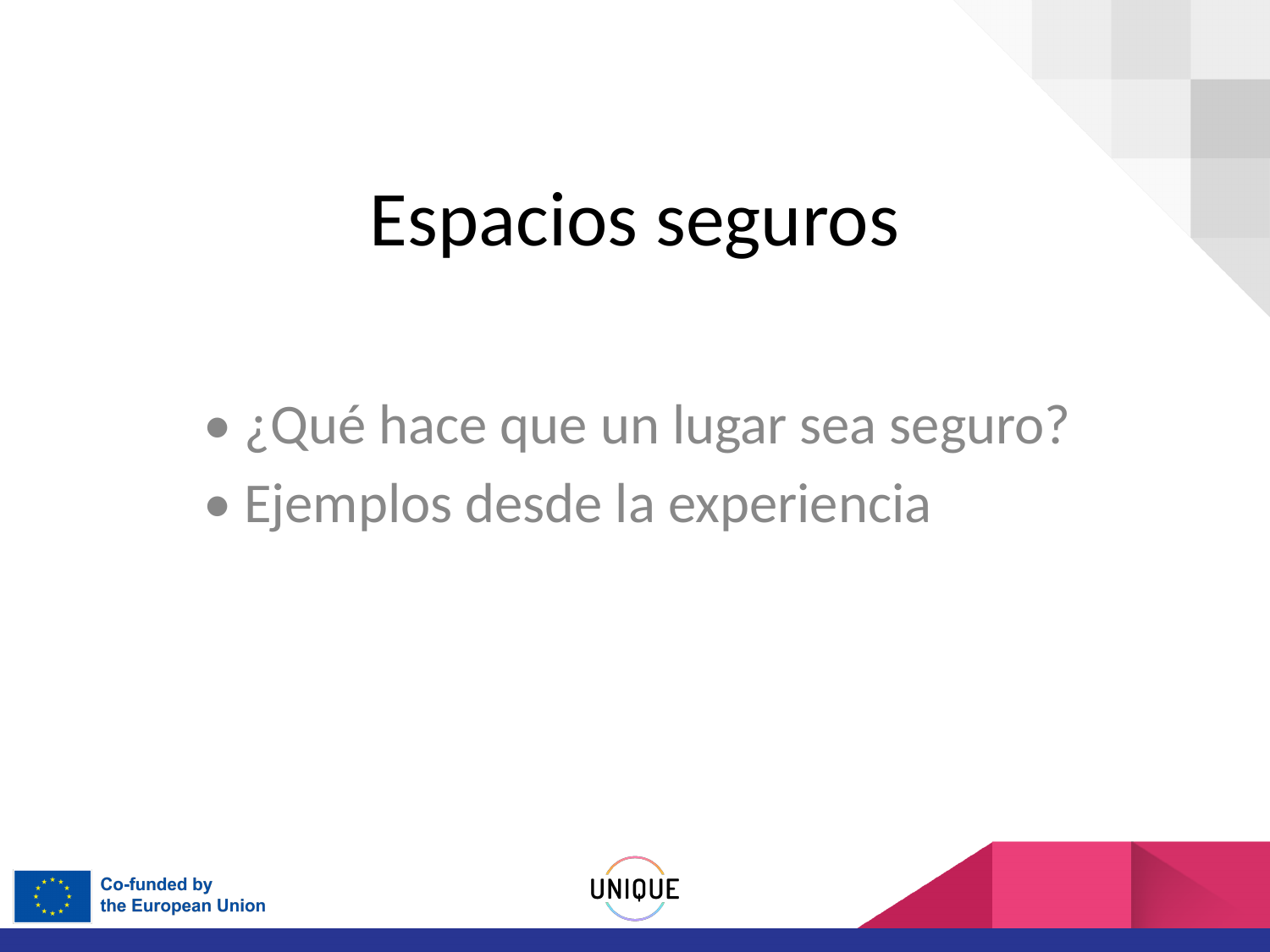

# Espacios seguros
• ¿Qué hace que un lugar sea seguro?
• Ejemplos desde la experiencia